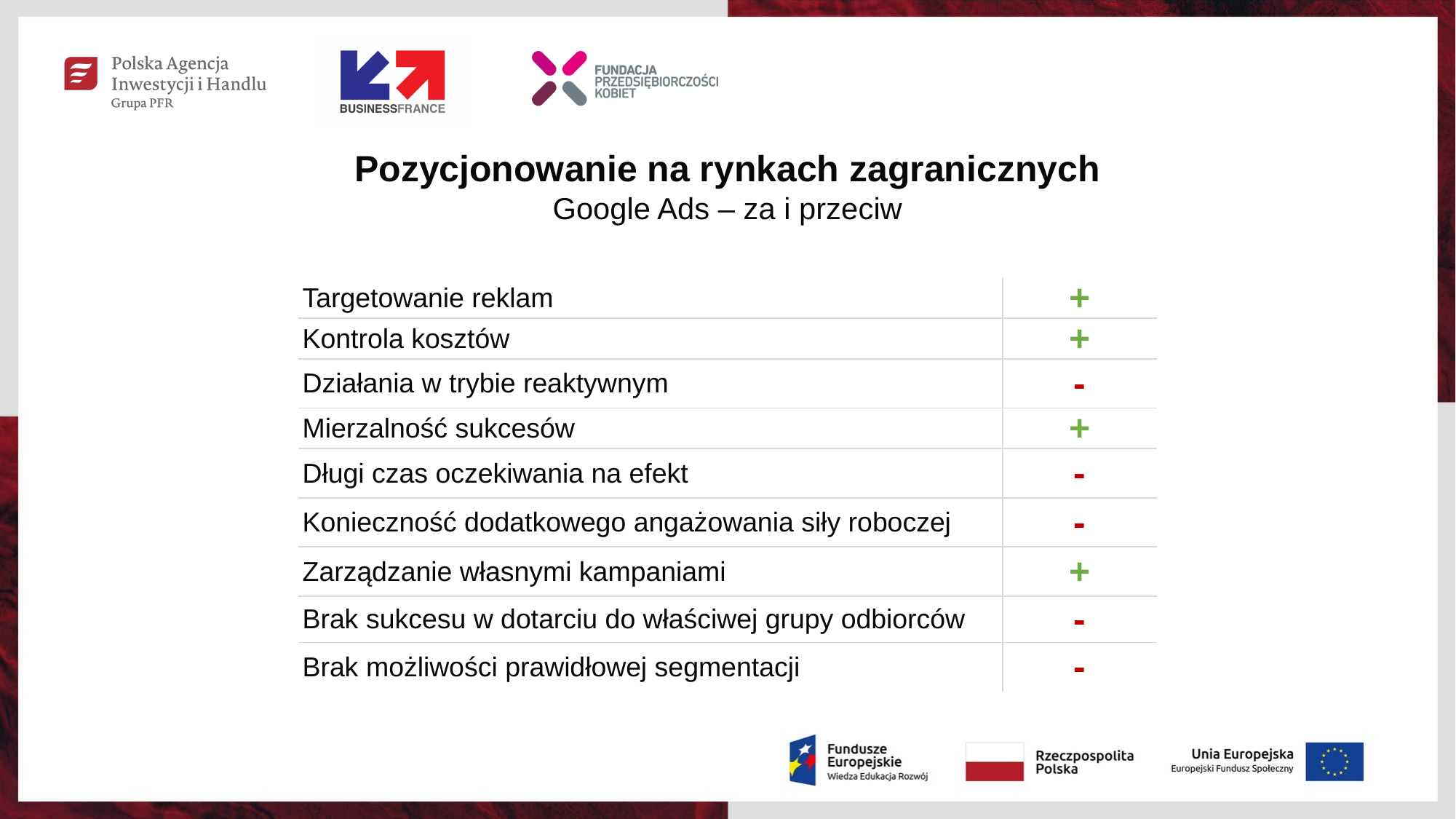

Pozycjonowanie na rynkach zagranicznych
Google Ads – za i przeciw

| Targetowanie reklam | + |
| --- | --- |
| Kontrola kosztów | + |
| Działania w trybie reaktywnym | - |
| Mierzalność sukcesów | + |
| Długi czas oczekiwania na efekt | - |
| Konieczność dodatkowego angażowania siły roboczej | - |
| Zarządzanie własnymi kampaniami | + |
| Brak sukcesu w dotarciu do właściwej grupy odbiorców | - |
| Brak możliwości prawidłowej segmentacji | - |